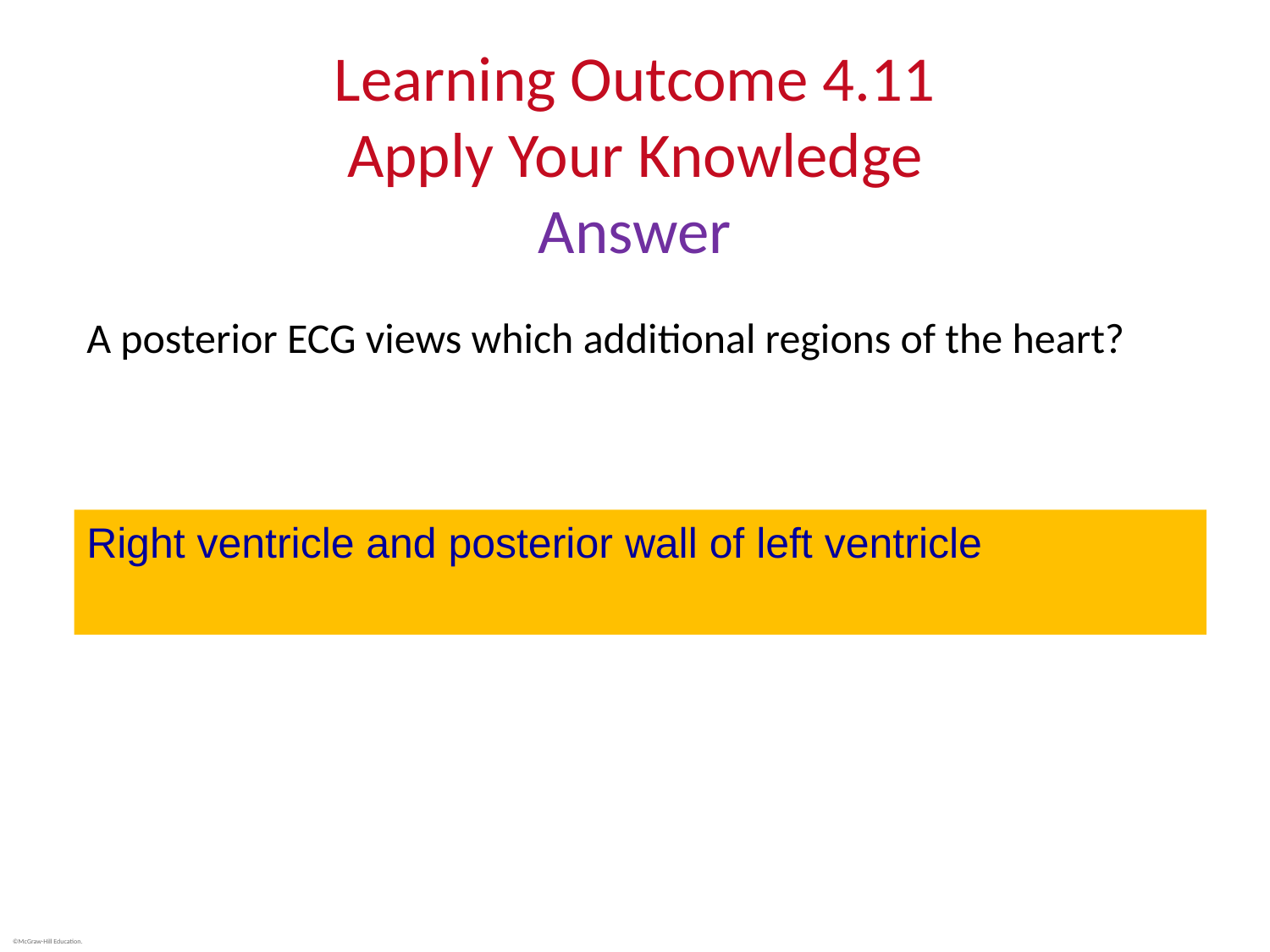

# Learning Outcome 4.11 Apply Your Knowledge Answer
A posterior ECG views which additional regions of the heart?
Right ventricle and posterior wall of left ventricle